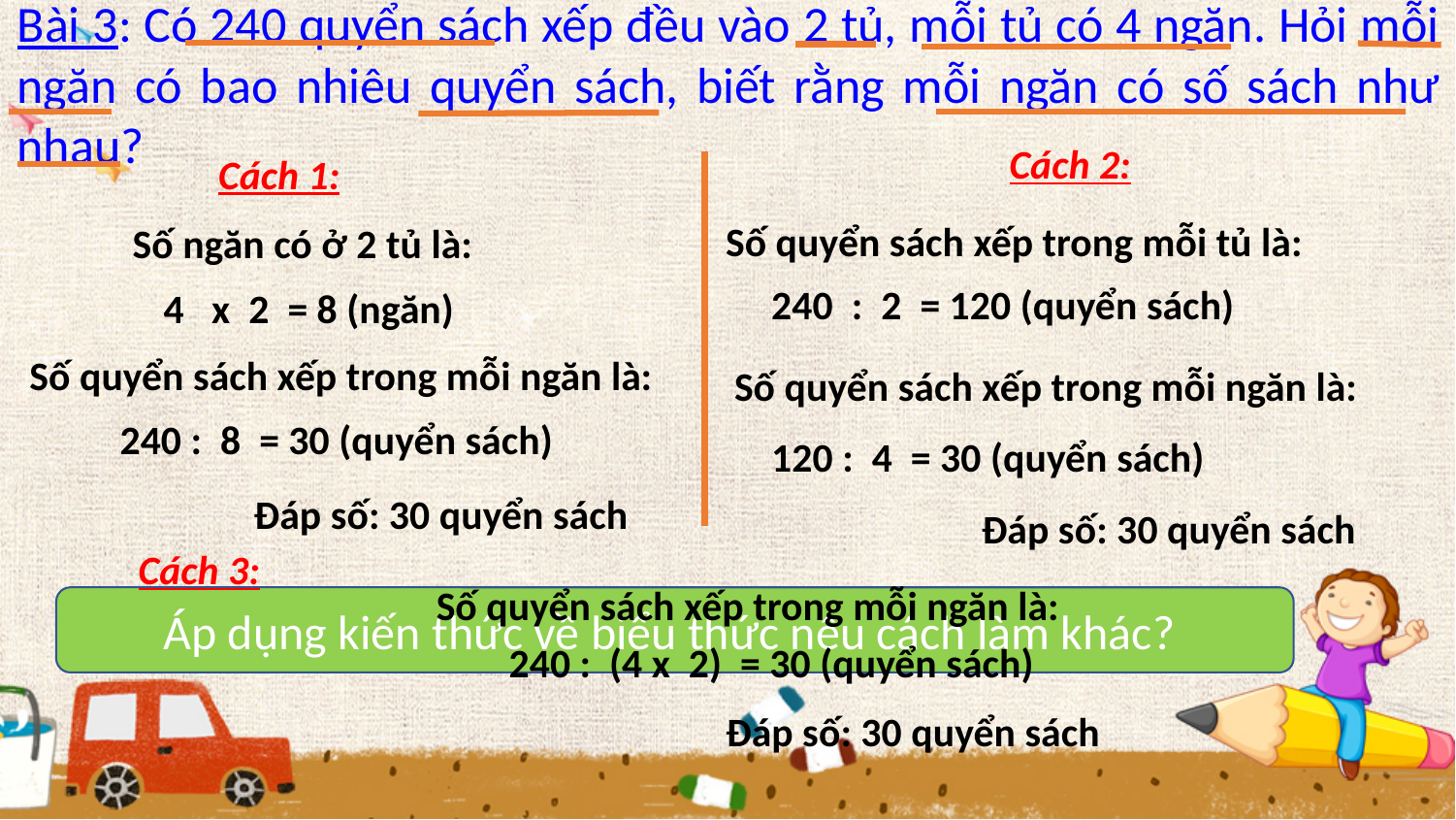

Bài 3: Có 240 quyển sách xếp đều vào 2 tủ, mỗi tủ có 4 ngăn. Hỏi mỗi ngăn có bao nhiêu quyển sách, biết rằng mỗi ngăn có số sách như nhau?
Cách 2:
Cách 1:
Số quyển sách xếp trong mỗi tủ là:
Số ngăn có ở 2 tủ là:
240  :  2  = 120 (quyển sách)
4   x  2  = 8 (ngăn)
Số quyển sách xếp trong mỗi ngăn là:
Số quyển sách xếp trong mỗi ngăn là:
240 :  8  = 30 (quyển sách)
120 :  4  = 30 (quyển sách)
Đáp số: 30 quyển sách
Đáp số: 30 quyển sách
Cách 3:
Số quyển sách xếp trong mỗi ngăn là:
Áp dụng kiến thức về biểu thức nêu cách làm khác?
240 :  (4 x  2)  = 30 (quyển sách)
Đáp số: 30 quyển sách